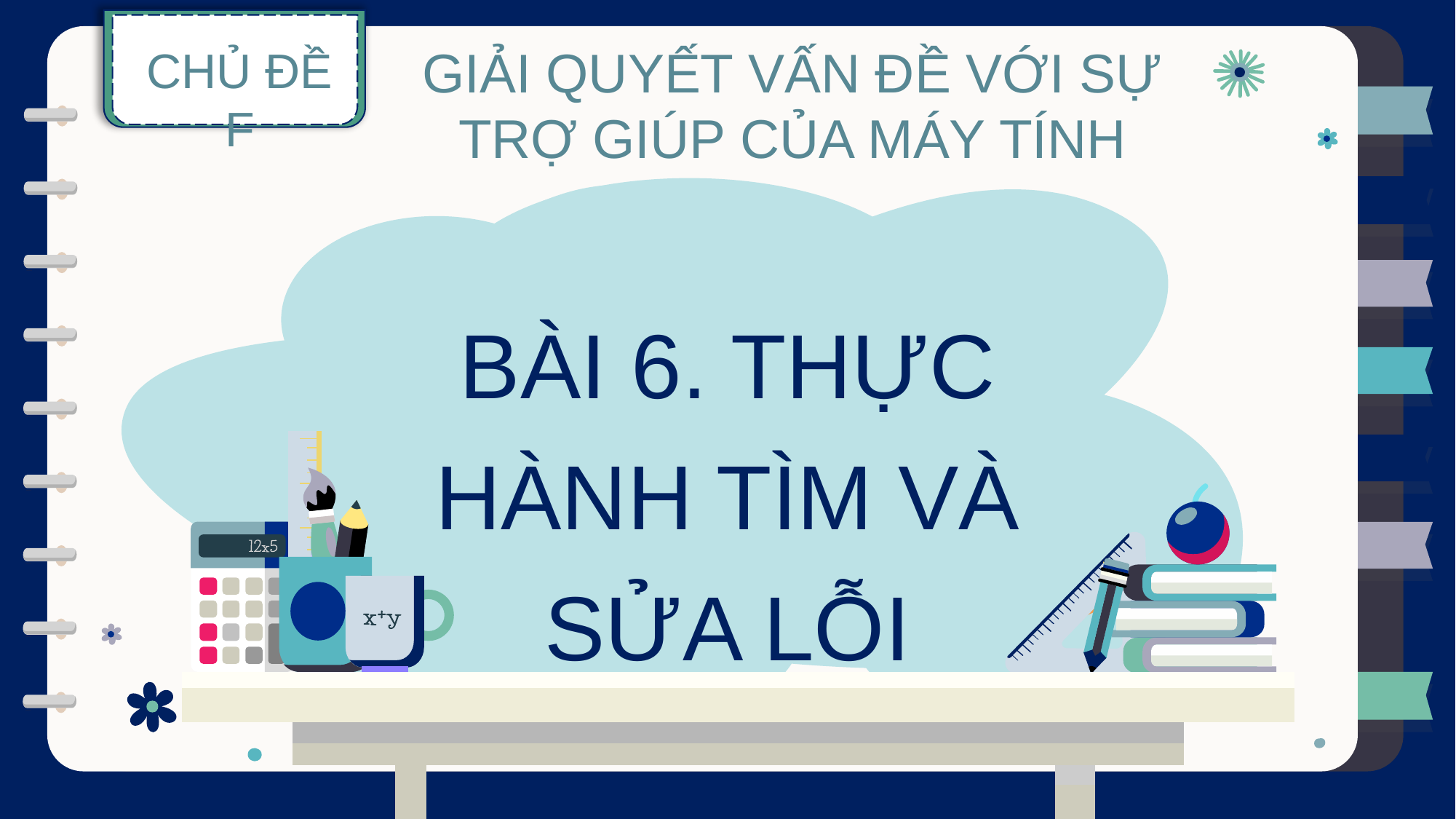

CHỦ ĐỀ F
GIẢI QUYẾT VẤN ĐỀ VỚI SỰ
TRỢ GIÚP CỦA MÁY TÍNH
BÀI 6. THỰC HÀNH TÌM VÀ SỬA LỖI